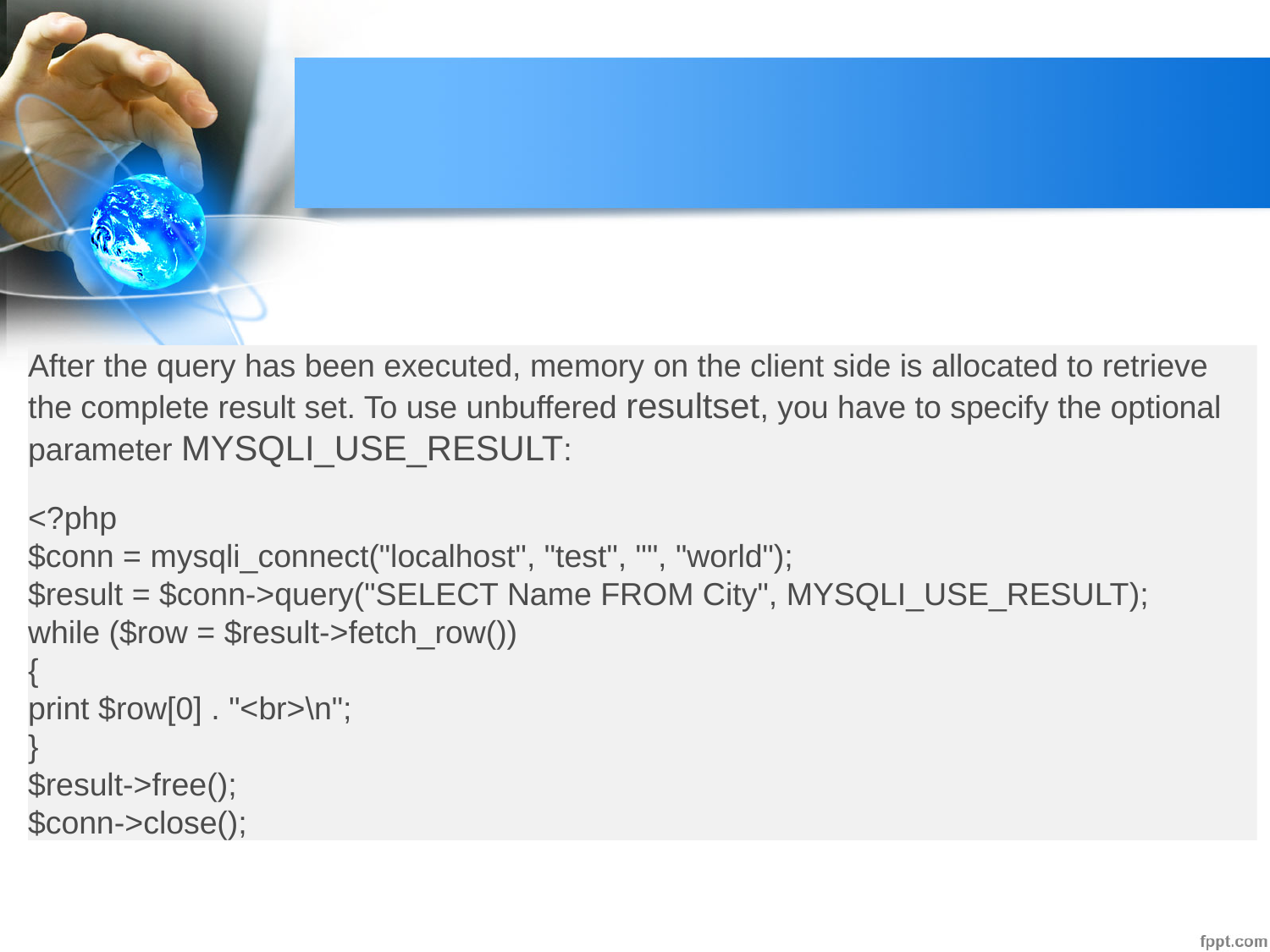

#
After the query has been executed, memory on the client side is allocated to retrieve the complete result set. To use unbuffered resultset, you have to specify the optional parameter MYSQLI_USE_RESULT:

<?php
$conn = mysqli_connect("localhost", "test", "", "world");
$result = $conn->query("SELECT Name FROM City", MYSQLI_USE_RESULT);
while ($row = $result->fetch_row())
{
print $row[0] . "<br>\n";
}
$result->free();
$conn->close();